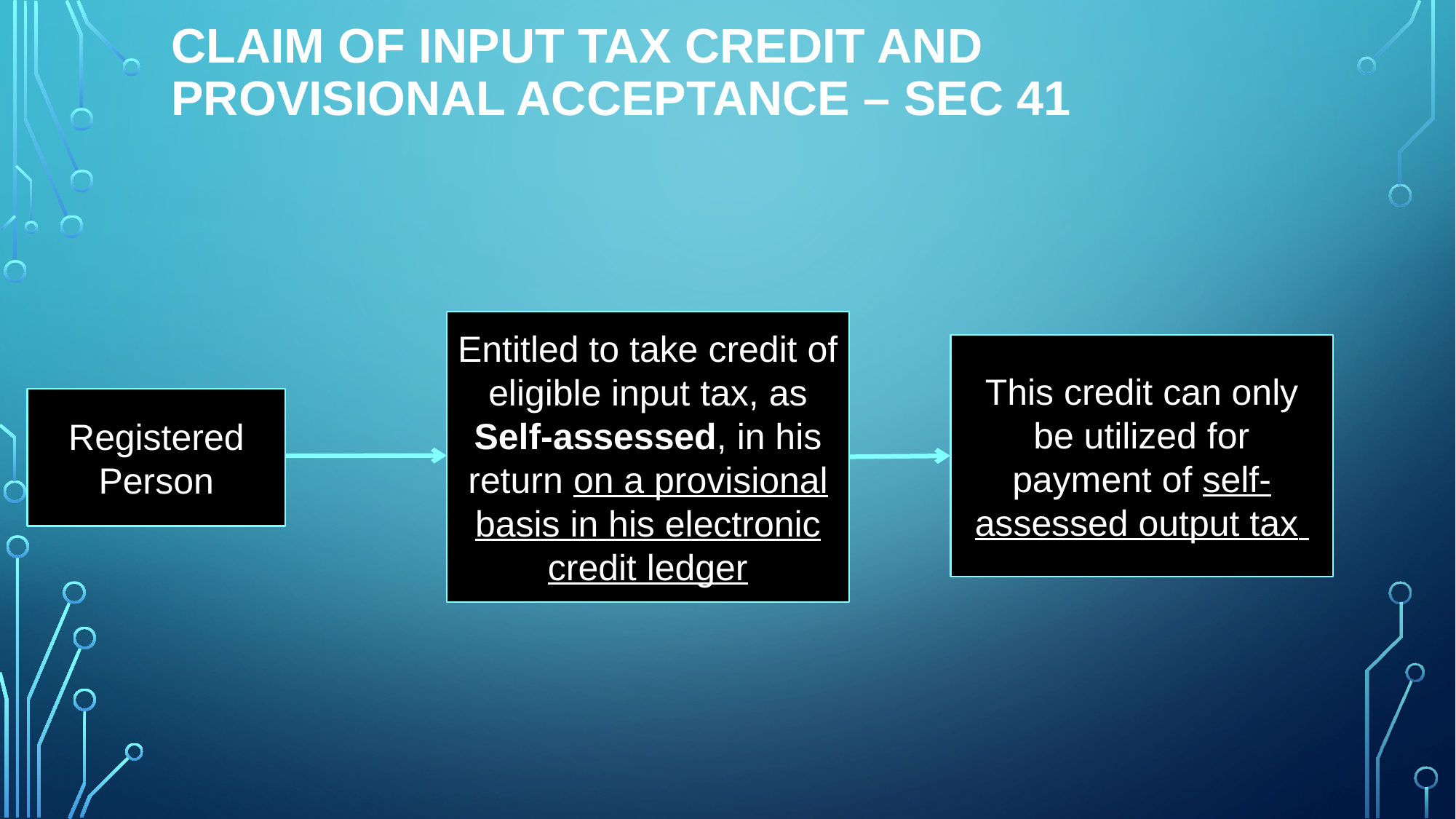

# Claim of input tax credit and provisional acceptance – Sec 41
Entitled to take credit of eligible input tax, as Self-assessed, in his return on a provisional basis in his electronic credit ledger
This credit can only be utilized for payment of self-assessed output tax
Registered Person